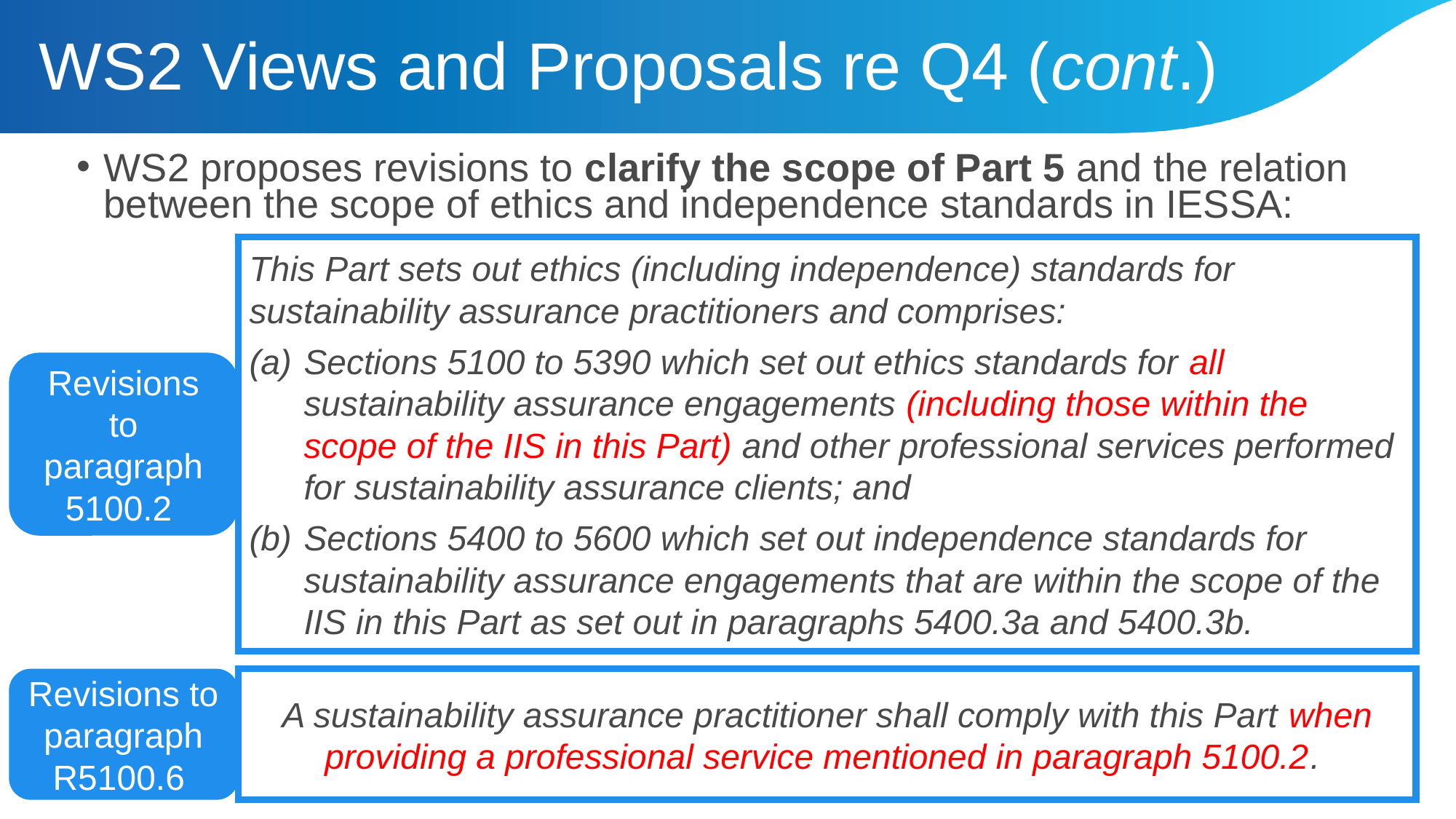

WS2 Views and Proposals re Q4 (cont.)
WS2 proposes revisions to clarify the scope of Part 5 and the relation between the scope of ethics and independence standards in IESSA:
This Part sets out ethics (including independence) standards for sustainability assurance practitioners and comprises:
Sections 5100 to 5390 which set out ethics standards for all sustainability assurance engagements (including those within the scope of the IIS in this Part) and other professional services performed for sustainability assurance clients; and
Sections 5400 to 5600 which set out independence standards for sustainability assurance engagements that are within the scope of the IIS in this Part as set out in paragraphs 5400.3a and 5400.3b.
Revisions to paragraph 5100.2
Revisions to paragraph R5100.6
A sustainability assurance practitioner shall comply with this Part when providing a professional service mentioned in paragraph 5100.2.